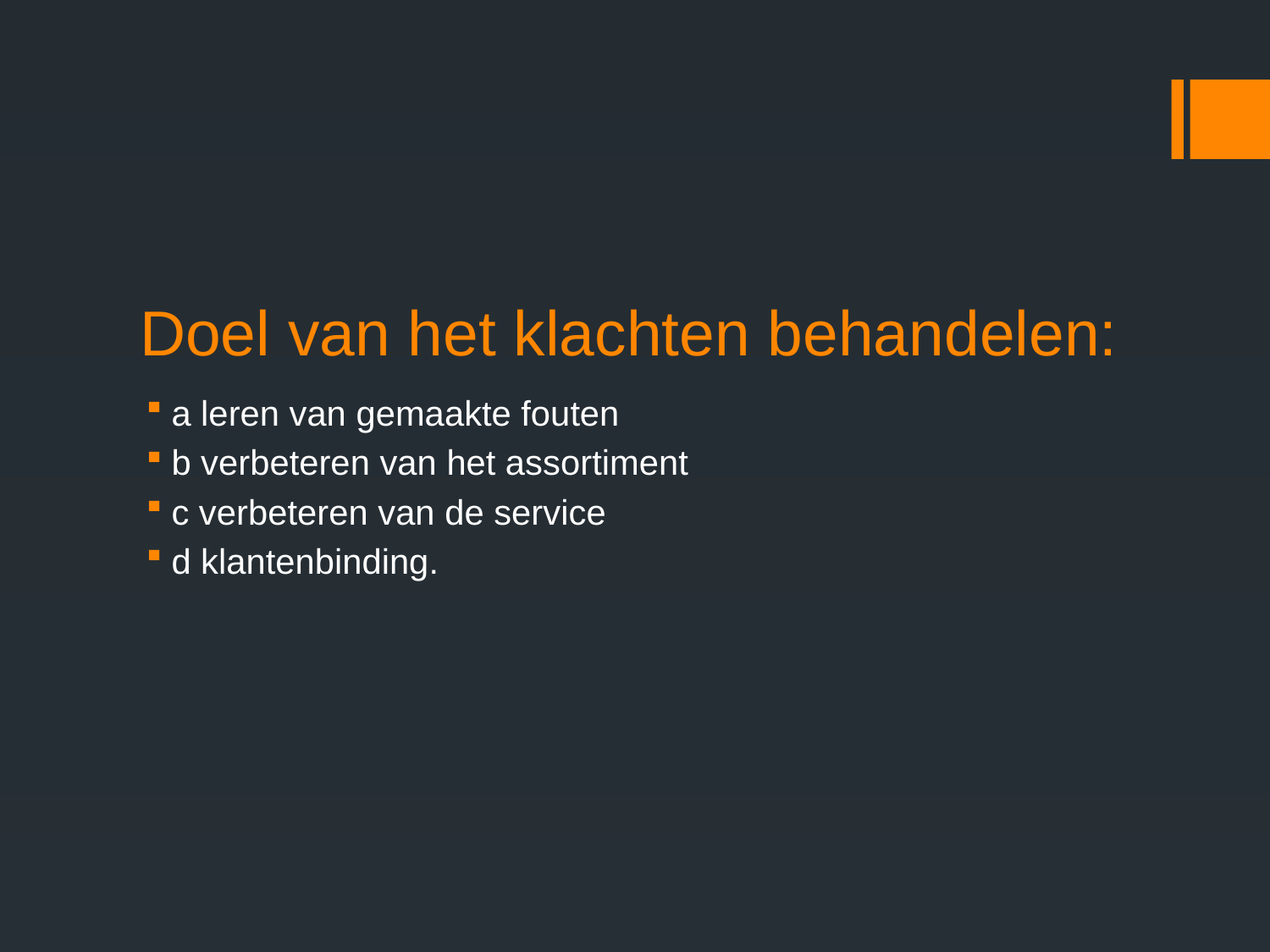

# Doel van het klachten behandelen:
a leren van gemaakte fouten
b verbeteren van het assortiment
c verbeteren van de service
d klantenbinding.